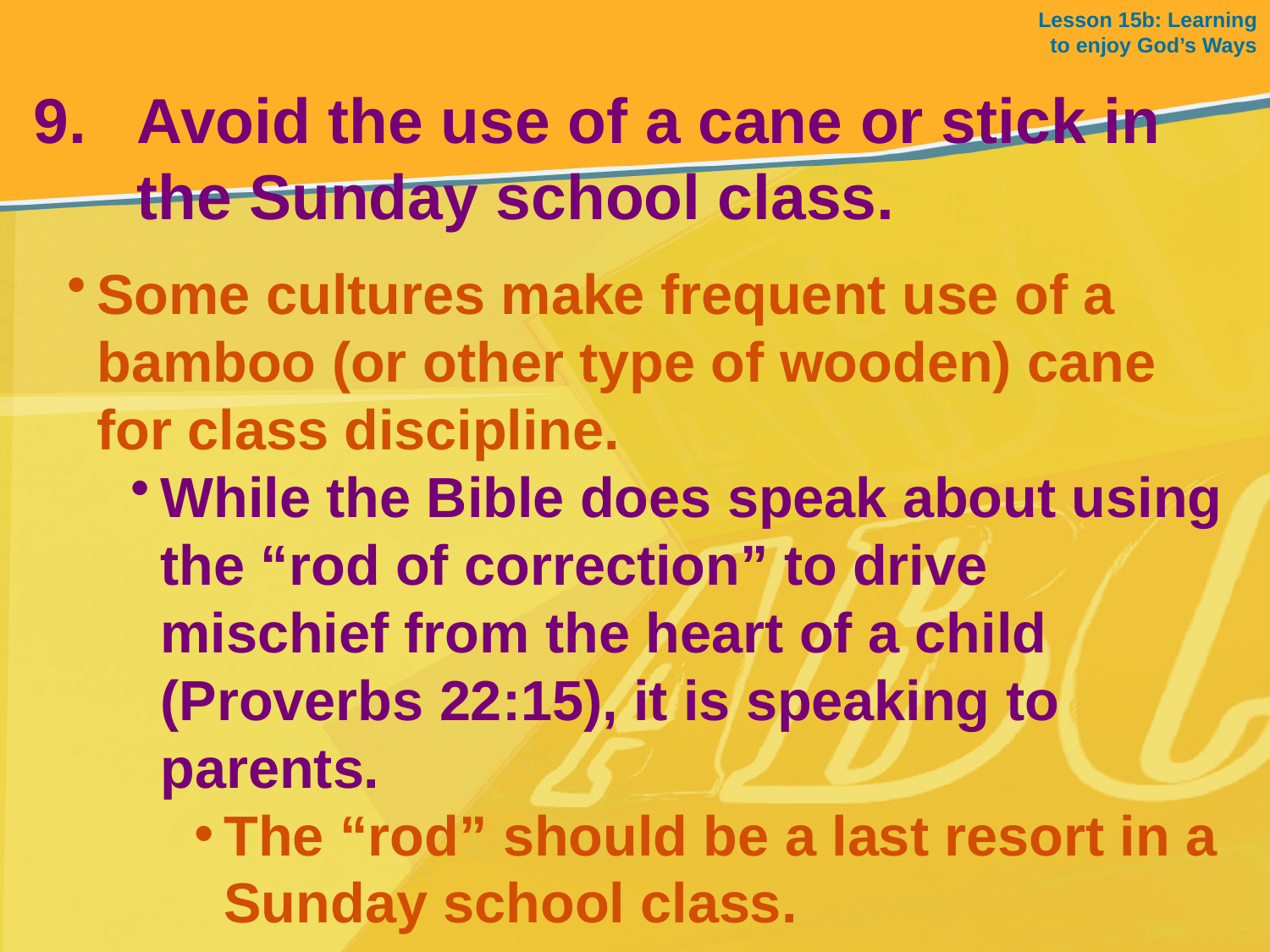

Lesson 15b: Learning to enjoy God’s Ways
Avoid the use of a cane or stick in the Sunday school class.

Some cultures make frequent use of a bamboo (or other type of wooden) cane for class discipline.
While the Bible does speak about using the “rod of correction” to drive mischief from the heart of a child (Proverbs 22:15), it is speaking to parents.
The “rod” should be a last resort in a Sunday school class.